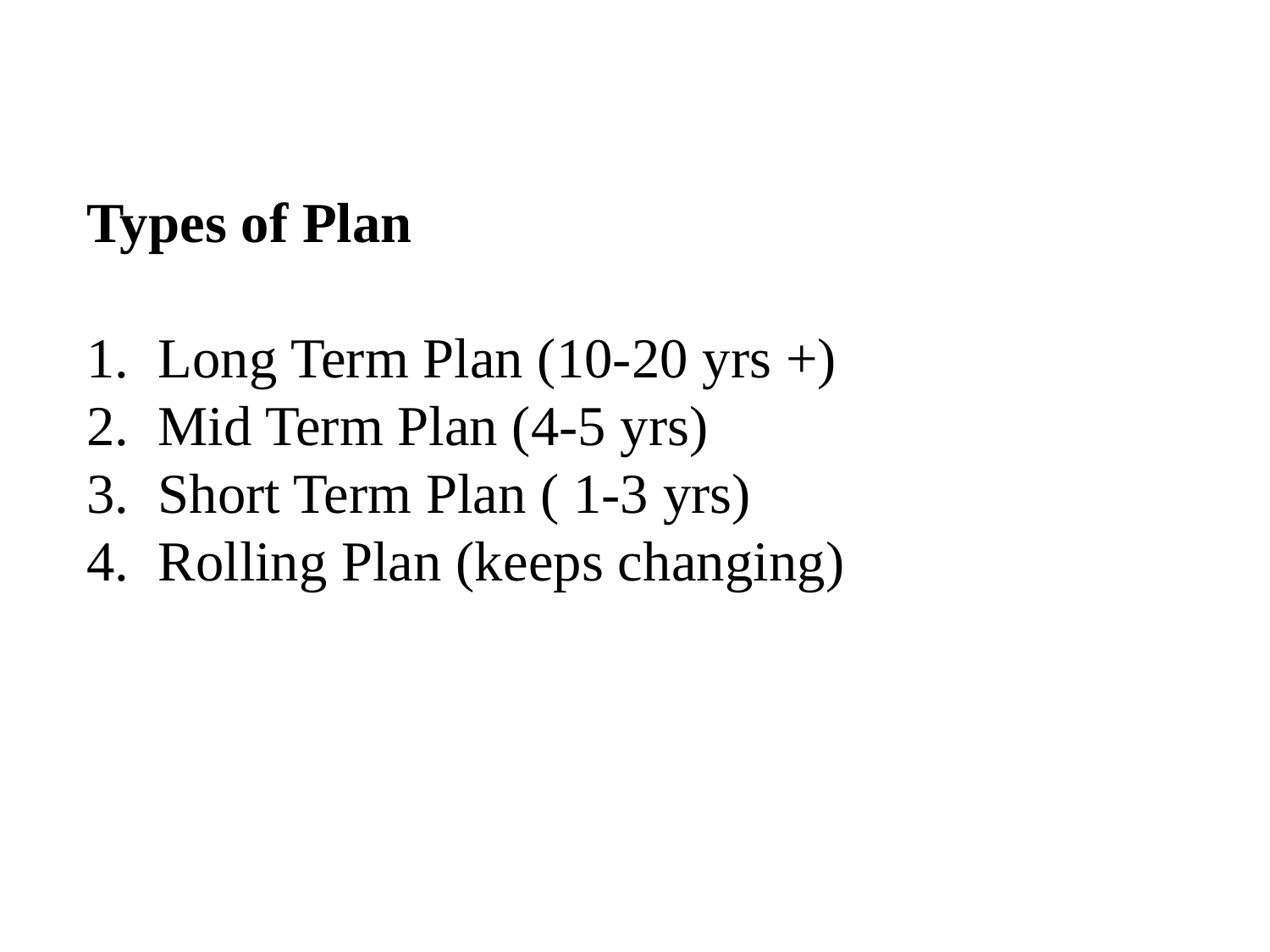

Types of Plan

Long Term Plan (10-20 yrs +)
Mid Term Plan (4-5 yrs)
Short Term Plan ( 1-3 yrs)
Rolling Plan (keeps changing)